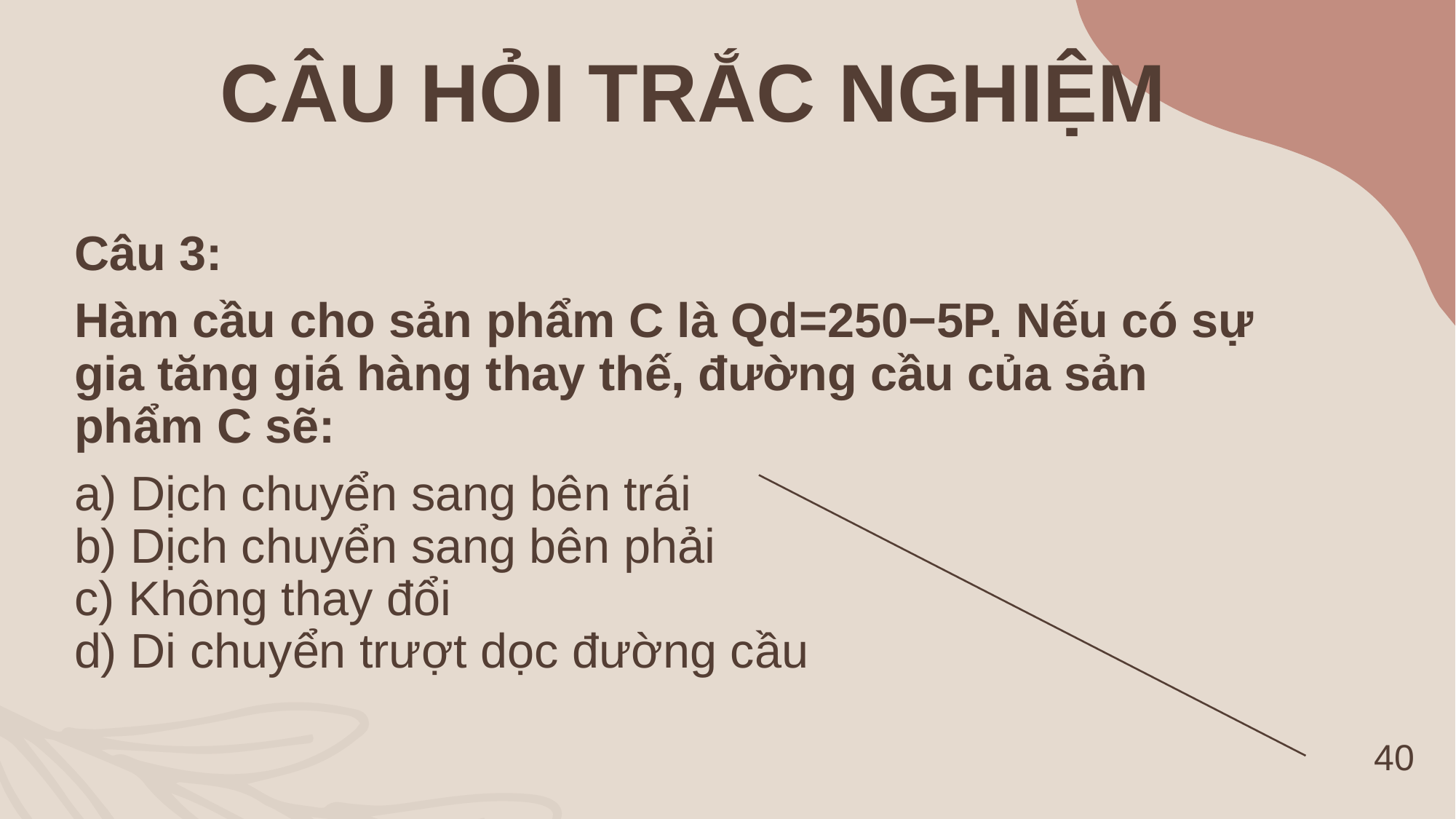

CÂU HỎI TRẮC NGHIỆM
Câu 3:
Hàm cầu cho sản phẩm C là Qd​=250−5P. Nếu có sự gia tăng giá hàng thay thế, đường cầu của sản phẩm C sẽ:
a) Dịch chuyển sang bên trái
b) Dịch chuyển sang bên phải
c) Không thay đổi
d) Di chuyển trượt dọc đường cầu
40